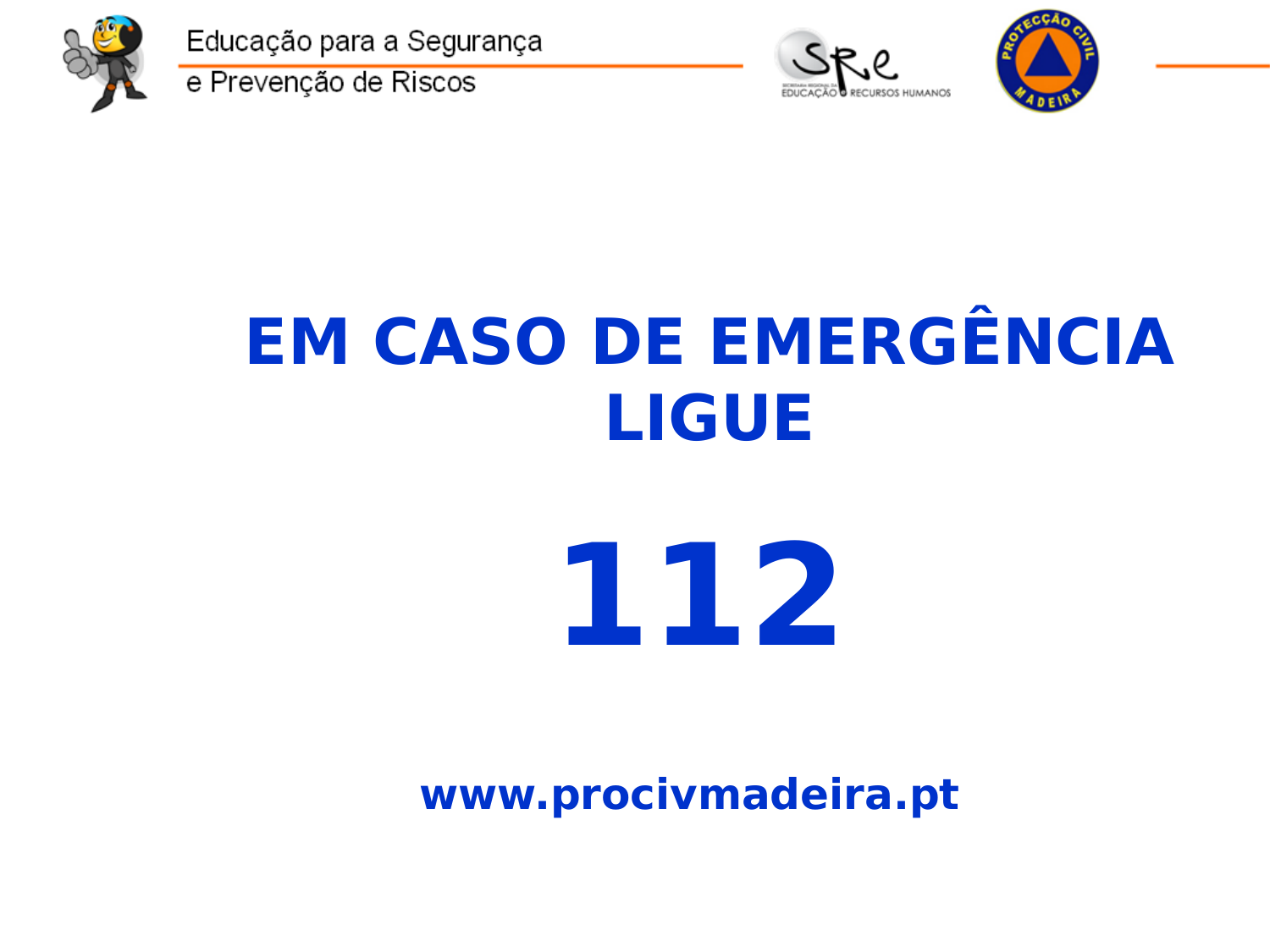

EM CASO DE EMERGÊNCIA LIGUE
112
www.procivmadeira.pt